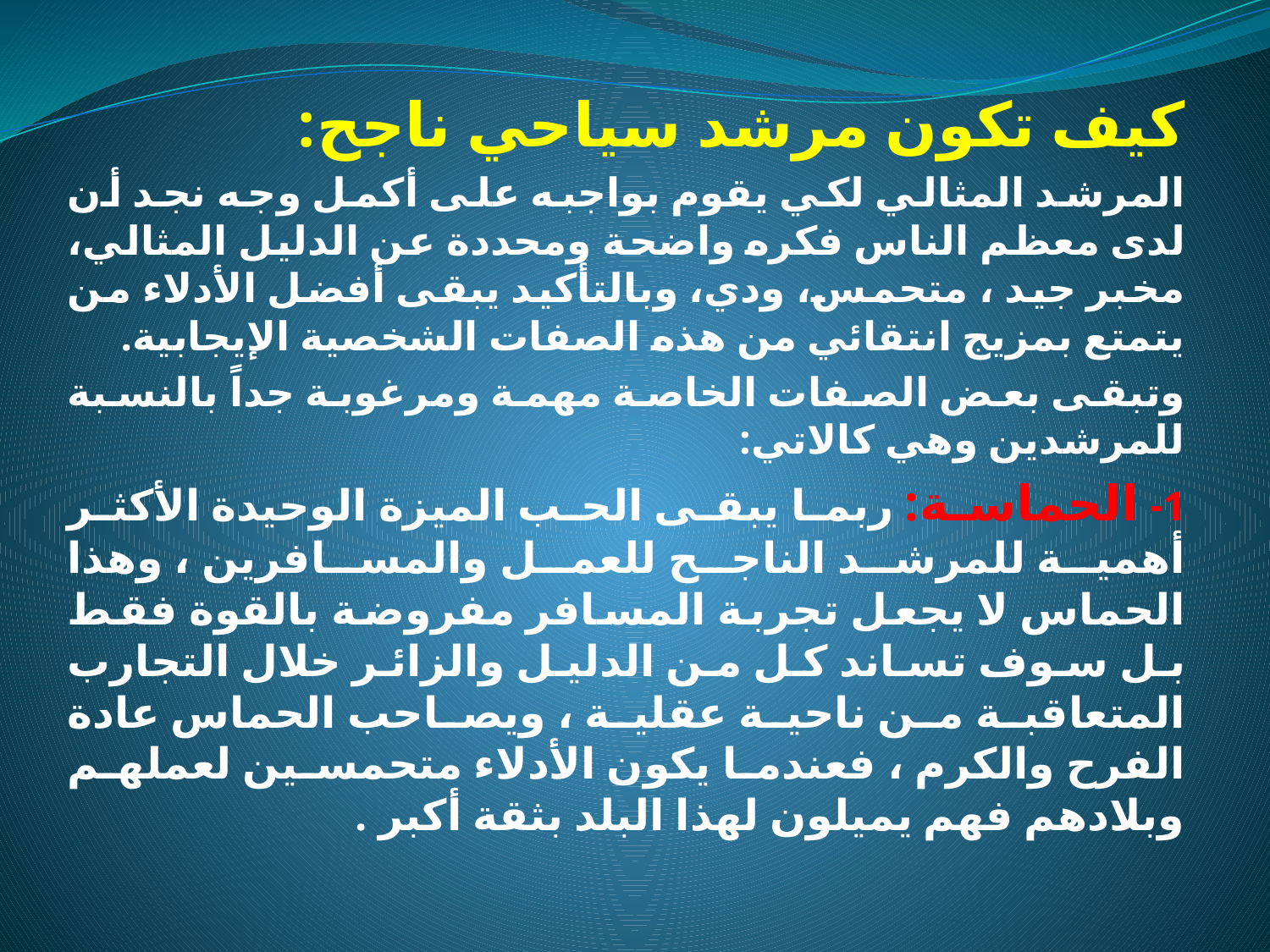

كيف تكون مرشد سياحي ناجح:
المرشد المثالي لكي يقوم بواجبه على أكمل وجه نجد أن لدى معظم الناس فكره واضحة ومحددة عن الدليل المثالي، مخبر جيد ، متحمس، ودي، وبالتأكيد يبقى أفضل الأدلاء من يتمتع بمزيج انتقائي من هذه الصفات الشخصية الإيجابية.
وتبقى بعض الصفات الخاصة مهمة ومرغوبة جداً بالنسبة للمرشدين وهي كالاتي:
1- الحماسة: ربما يبقى الحب الميزة الوحيدة الأكثر أهمية للمرشد الناجح للعمل والمسافرين ، وهذا الحماس لا يجعل تجربة المسافر مفروضة بالقوة فقط بل سوف تساند كل من الدليل والزائر خلال التجارب المتعاقبة من ناحية عقلية ، ويصاحب الحماس عادة الفرح والكرم ، فعندما يكون الأدلاء متحمسين لعملهم وبلادهم فهم يميلون لهذا البلد بثقة أكبر .